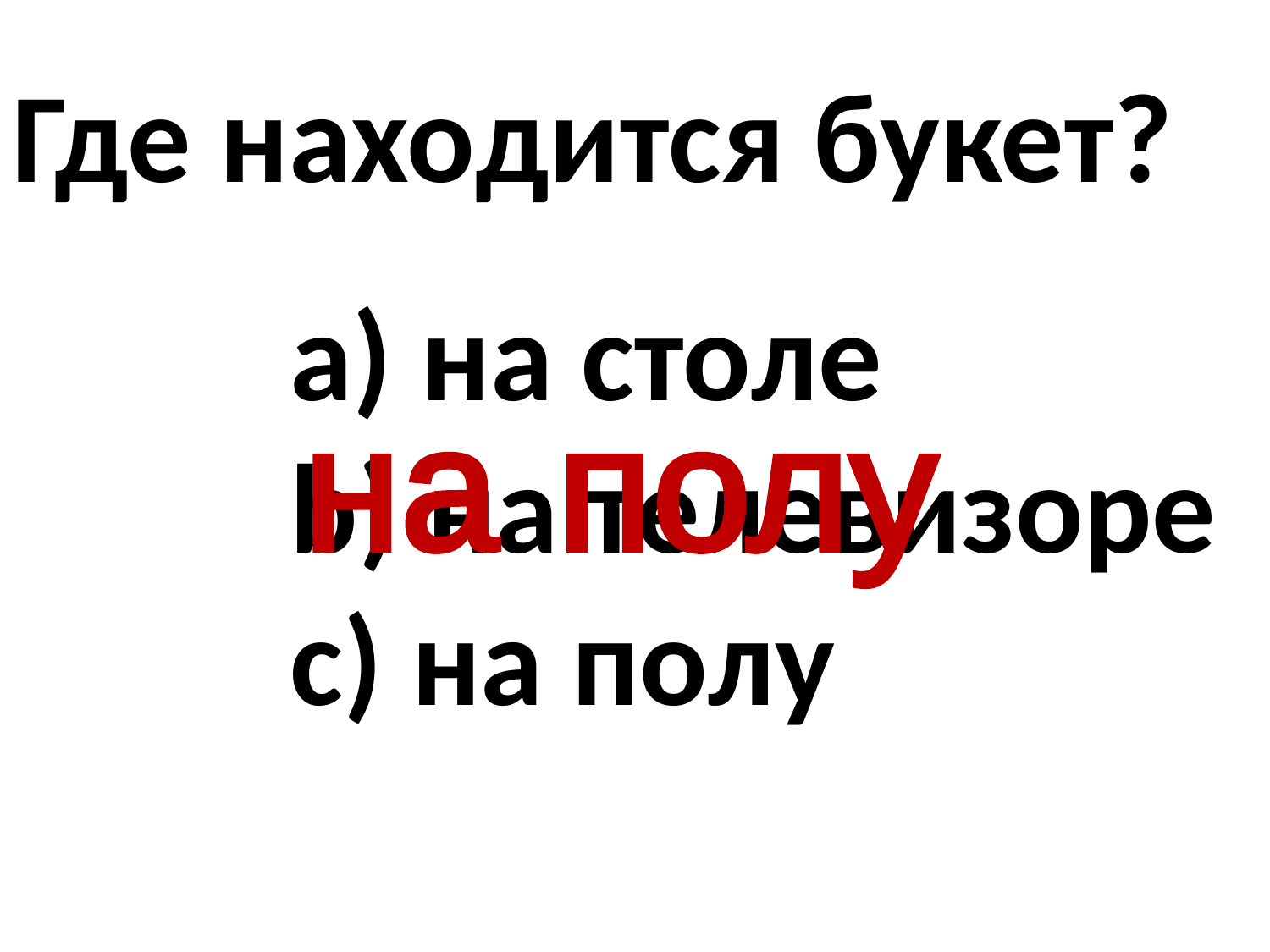

Где находится букет?
 на столе
 на телевизоре
 на полу
на полу